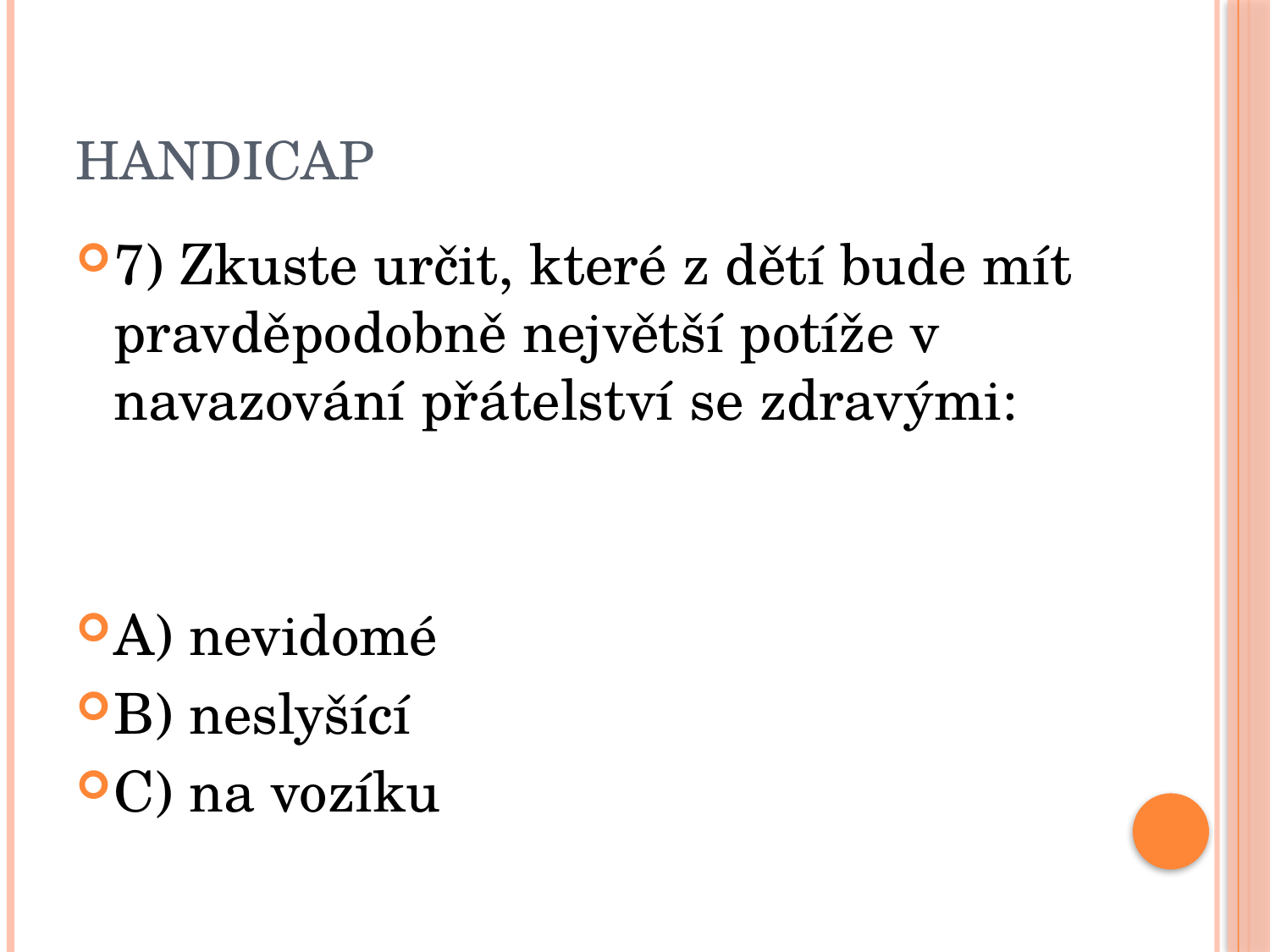

# handicap
7) Zkuste určit, které z dětí bude mít pravděpodobně největší potíže v navazování přátelství se zdravými:

A) nevidomé
B) neslyšící
C) na vozíku